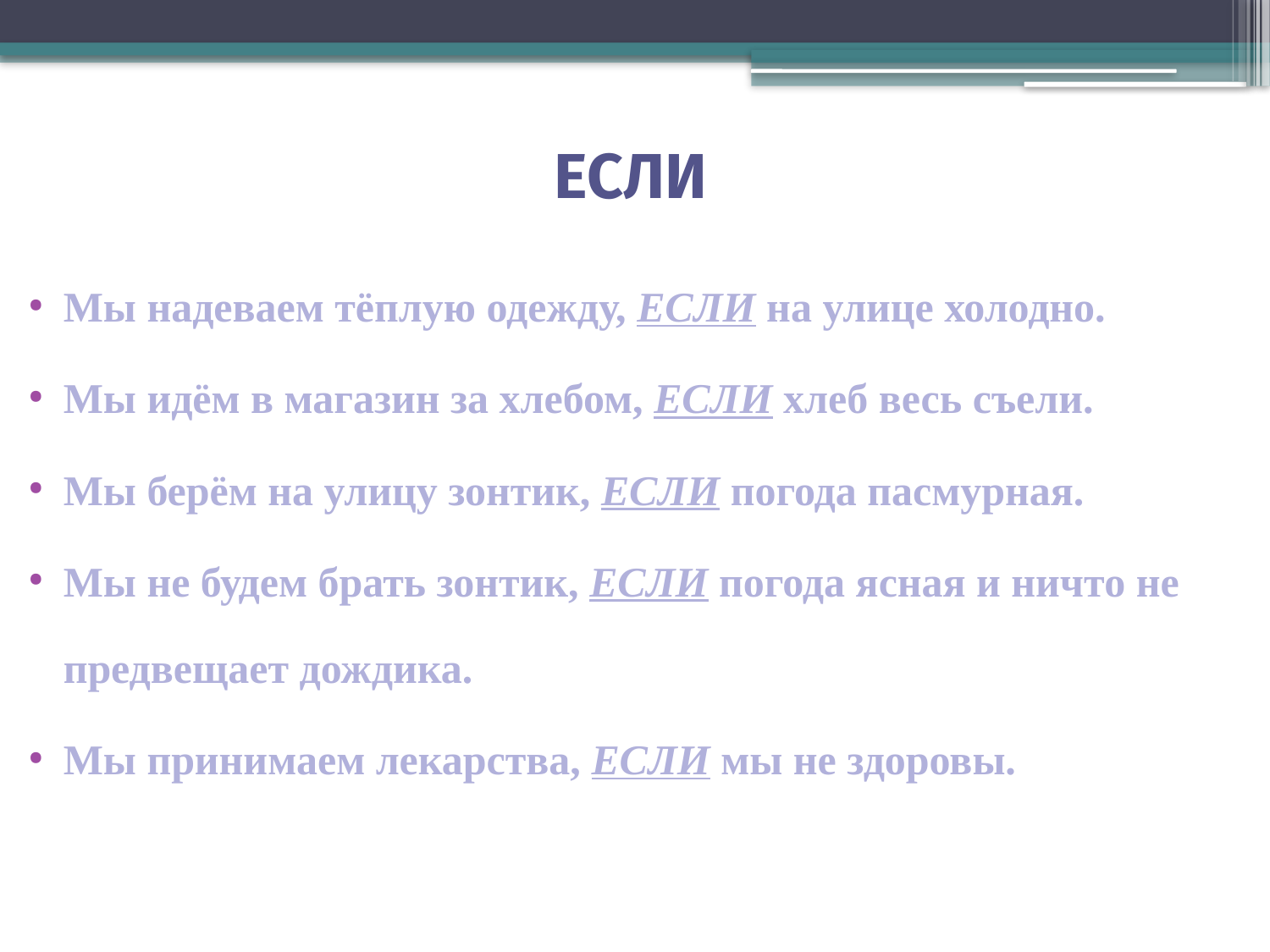

# если
Мы надеваем тёплую одежду, ЕСЛИ на улице холодно.
Мы идём в магазин за хлебом, ЕСЛИ хлеб весь съели.
Мы берём на улицу зонтик, ЕСЛИ погода пасмурная.
Мы не будем брать зонтик, ЕСЛИ погода ясная и ничто не предвещает дождика.
Мы принимаем лекарства, ЕСЛИ мы не здоровы.